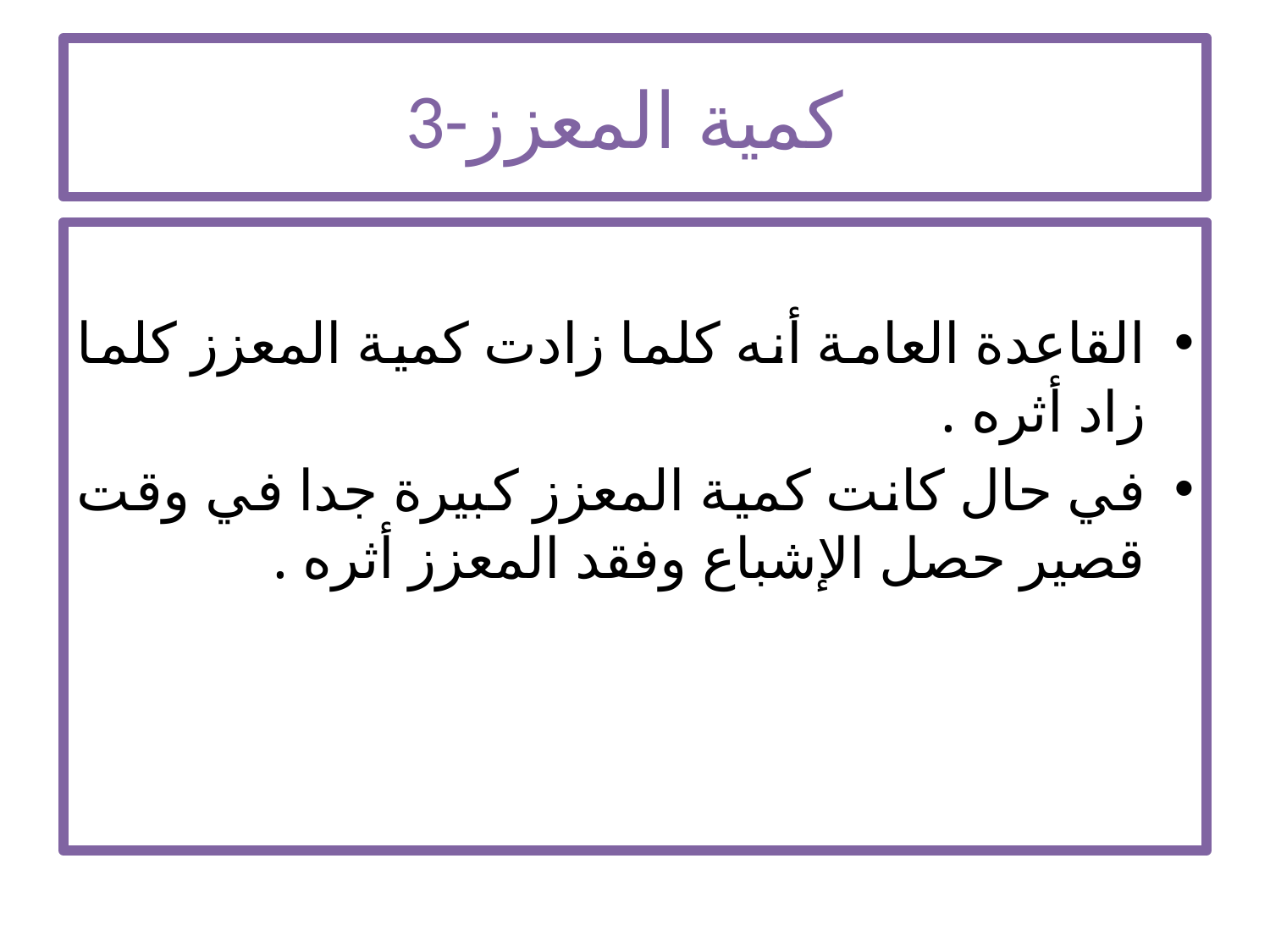

# 3-كمية المعزز

القاعدة العامة أنه كلما زادت كمية المعزز كلما زاد أثره .
في حال كانت كمية المعزز كبيرة جدا في وقت قصير حصل الإشباع وفقد المعزز أثره .